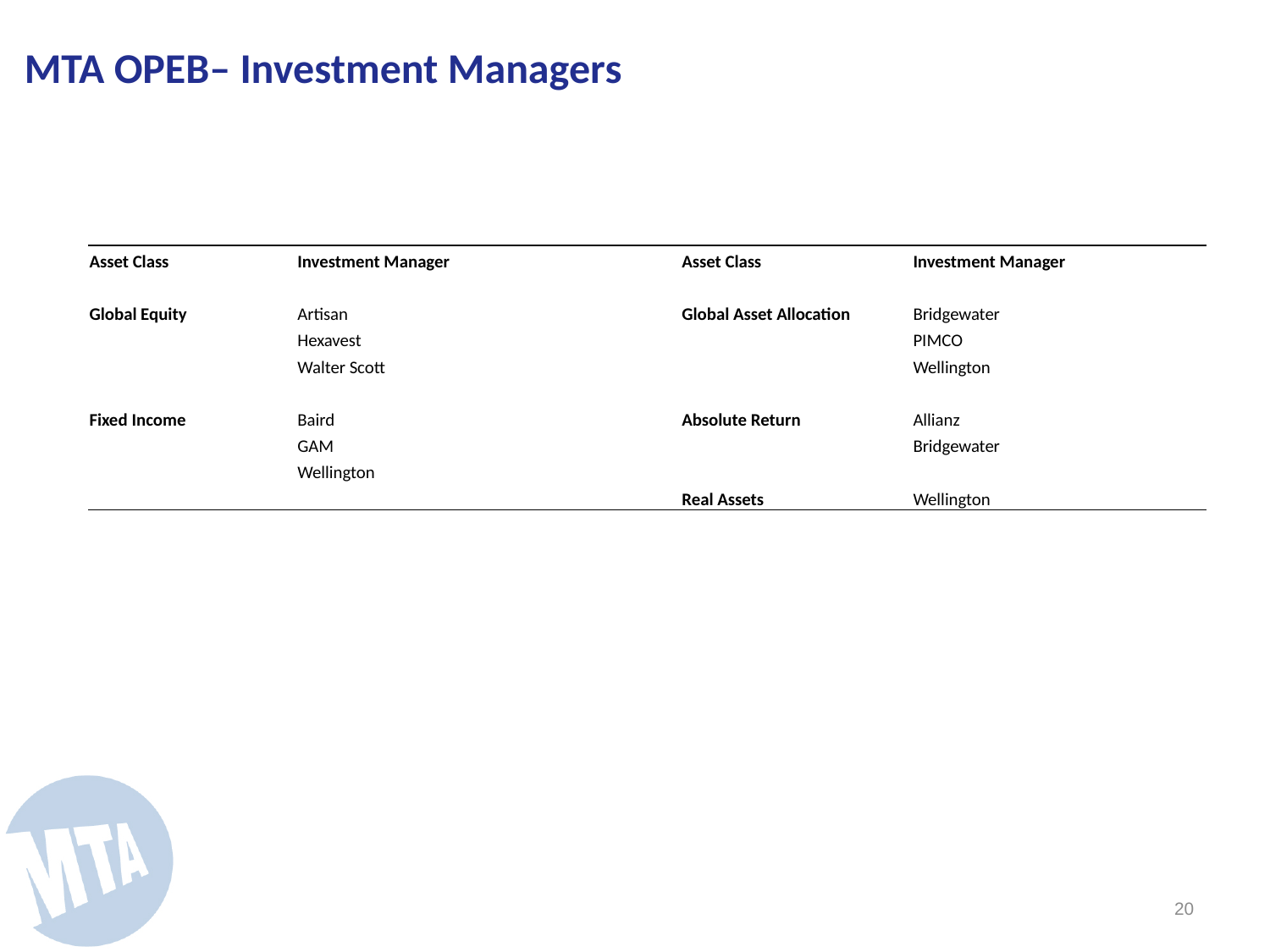

MTA OPEB– Investment Managers
| Asset Class | Investment Manager |  | Asset Class | Investment Manager |
| --- | --- | --- | --- | --- |
|  |  |  |  |  |
| Global Equity | Artisan |  | Global Asset Allocation | Bridgewater |
|  | Hexavest |  |  | PIMCO |
|  | Walter Scott |  |  | Wellington |
|  |  |  |  |  |
| Fixed Income | Baird |  | Absolute Return | Allianz |
|  | GAM |  |  | Bridgewater |
|  | Wellington |  |  |  |
|  |  |  | Real Assets | Wellington |
20